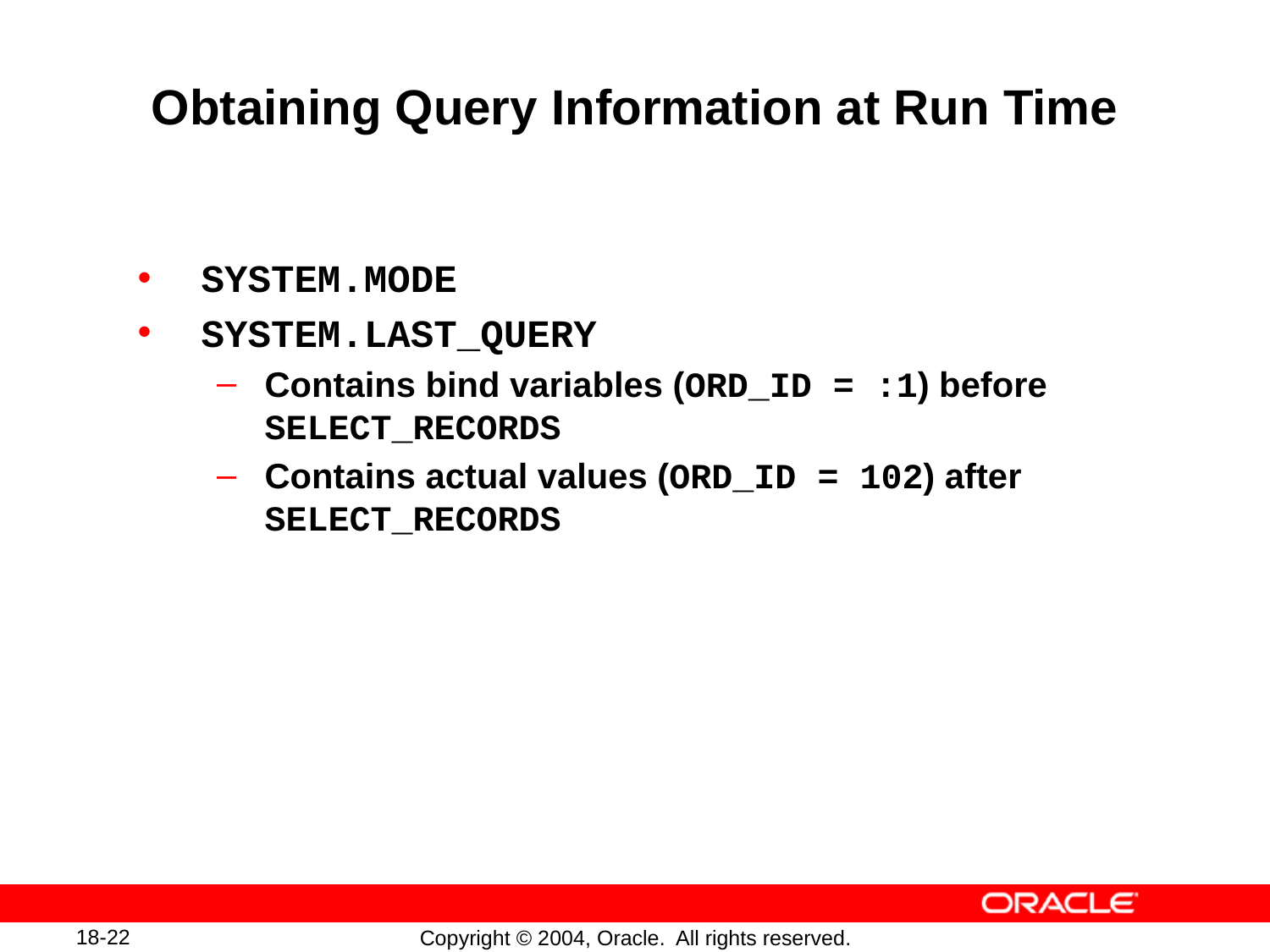

# Obtaining Query Information at Run Time
SYSTEM.MODE
SYSTEM.LAST_QUERY
Contains bind variables (ORD_ID = :1) before SELECT_RECORDS
Contains actual values (ORD_ID = 102) after SELECT_RECORDS